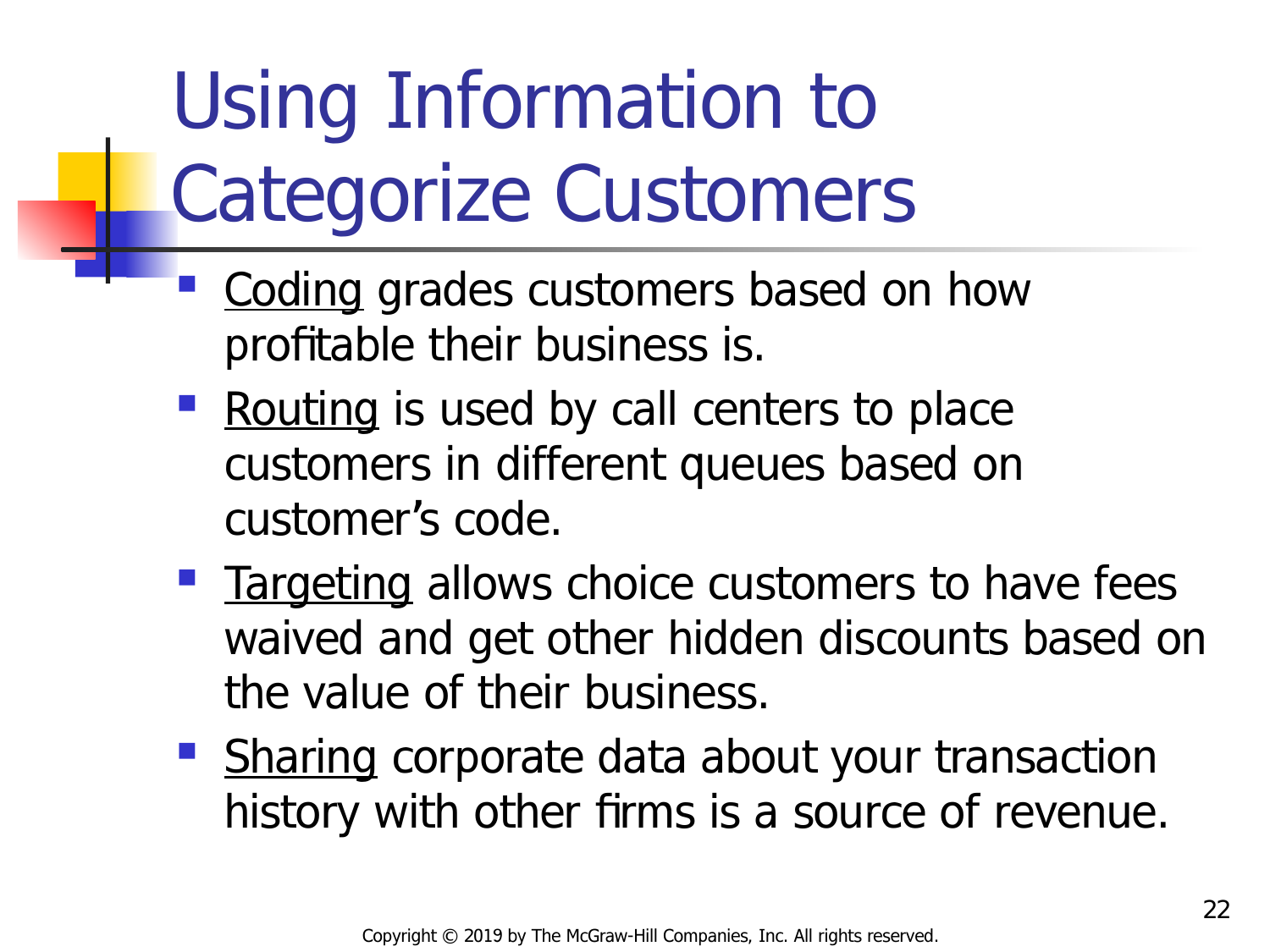

# Using Information to Categorize Customers
Coding grades customers based on how profitable their business is.
Routing is used by call centers to place customers in different queues based on customer’s code.
Targeting allows choice customers to have fees waived and get other hidden discounts based on the value of their business.
Sharing corporate data about your transaction history with other firms is a source of revenue.
22
Copyright © 2019 by The McGraw-Hill Companies, Inc. All rights reserved.